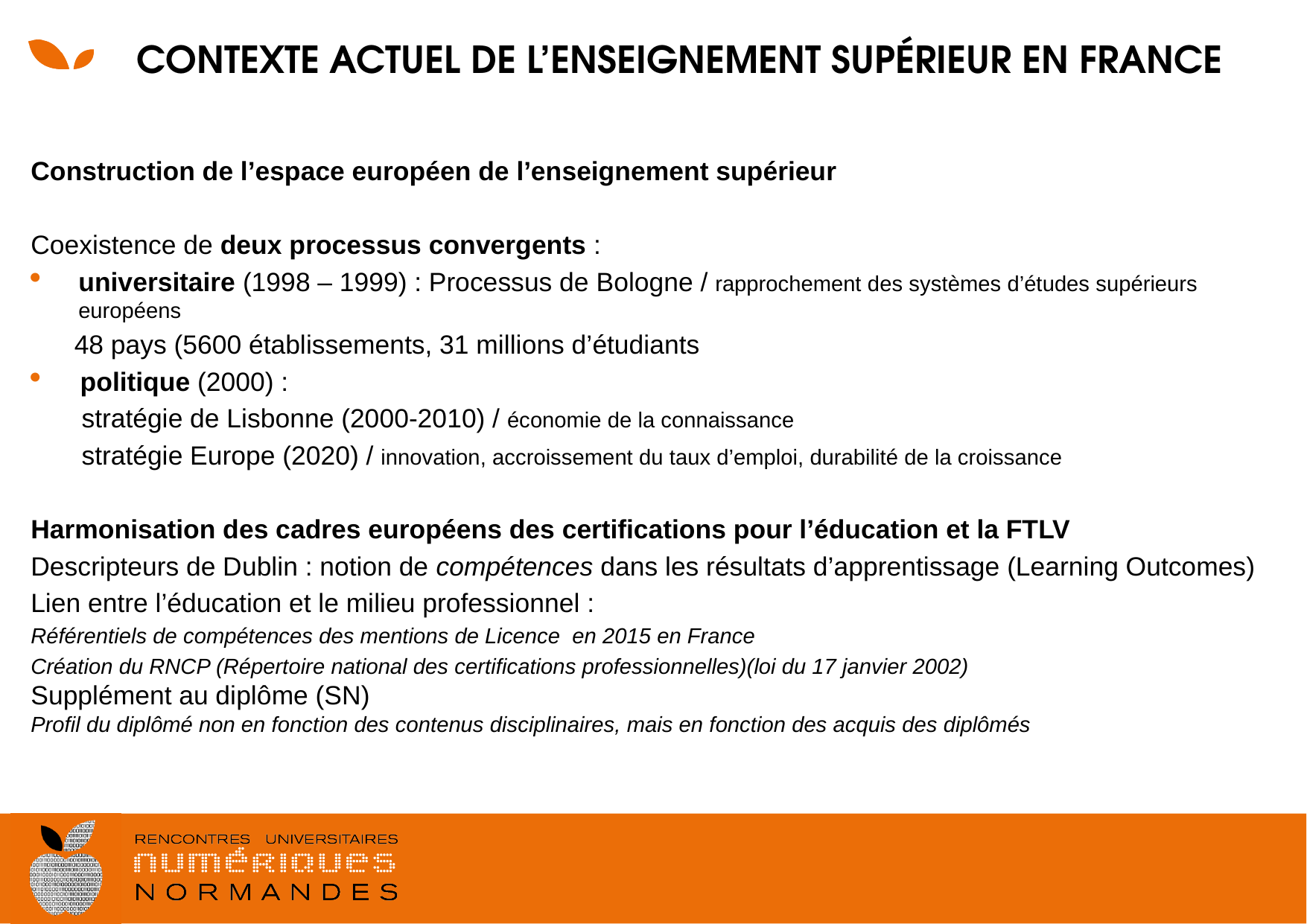

# Contexte actuel de l’enseignement supérieur en France
Construction de l’espace européen de l’enseignement supérieur

Coexistence de deux processus convergents :
universitaire (1998 – 1999) : Processus de Bologne / rapprochement des systèmes d’études supérieurs européens
      48 pays (5600 établissements, 31 millions d’étudiants
  politique (2000) :
       stratégie de Lisbonne (2000-2010) / économie de la connaissance
       stratégie Europe (2020) / innovation, accroissement du taux d’emploi, durabilité de la croissance

Harmonisation des cadres européens des certifications pour l’éducation et la FTLV
Descripteurs de Dublin : notion de compétences dans les résultats d’apprentissage (Learning Outcomes)
Lien entre l’éducation et le milieu professionnel :
Référentiels de compétences des mentions de Licence  en 2015 en France
Création du RNCP (Répertoire national des certifications professionnelles)(loi du 17 janvier 2002)
Supplément au diplôme (SN)
Profil du diplômé non en fonction des contenus disciplinaires, mais en fonction des acquis des diplômés